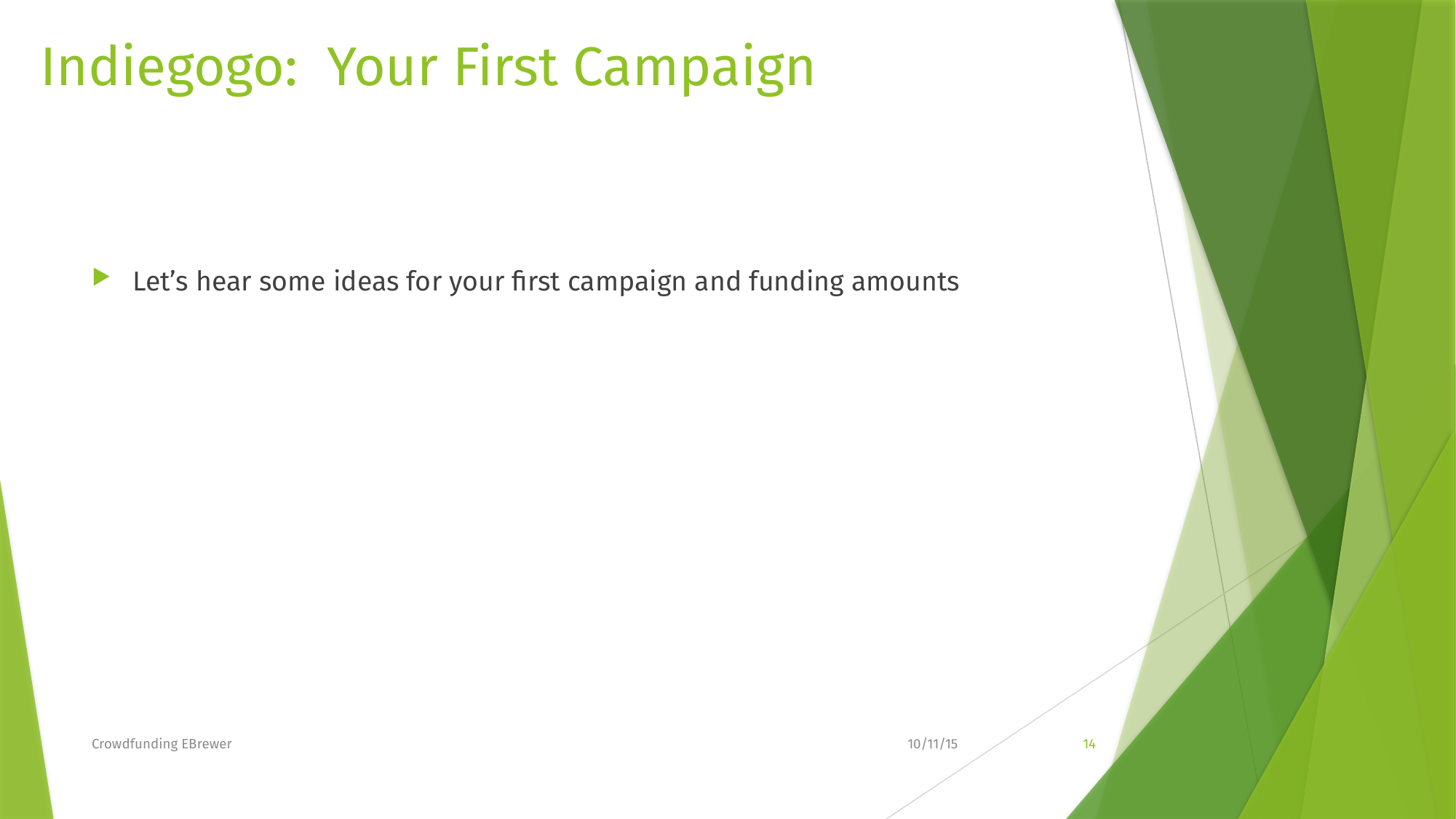

# Indiegogo:  Your First Campaign
Let’s hear some ideas for your first campaign and funding amounts

Crowdfunding EBrewer
10/11/15
14